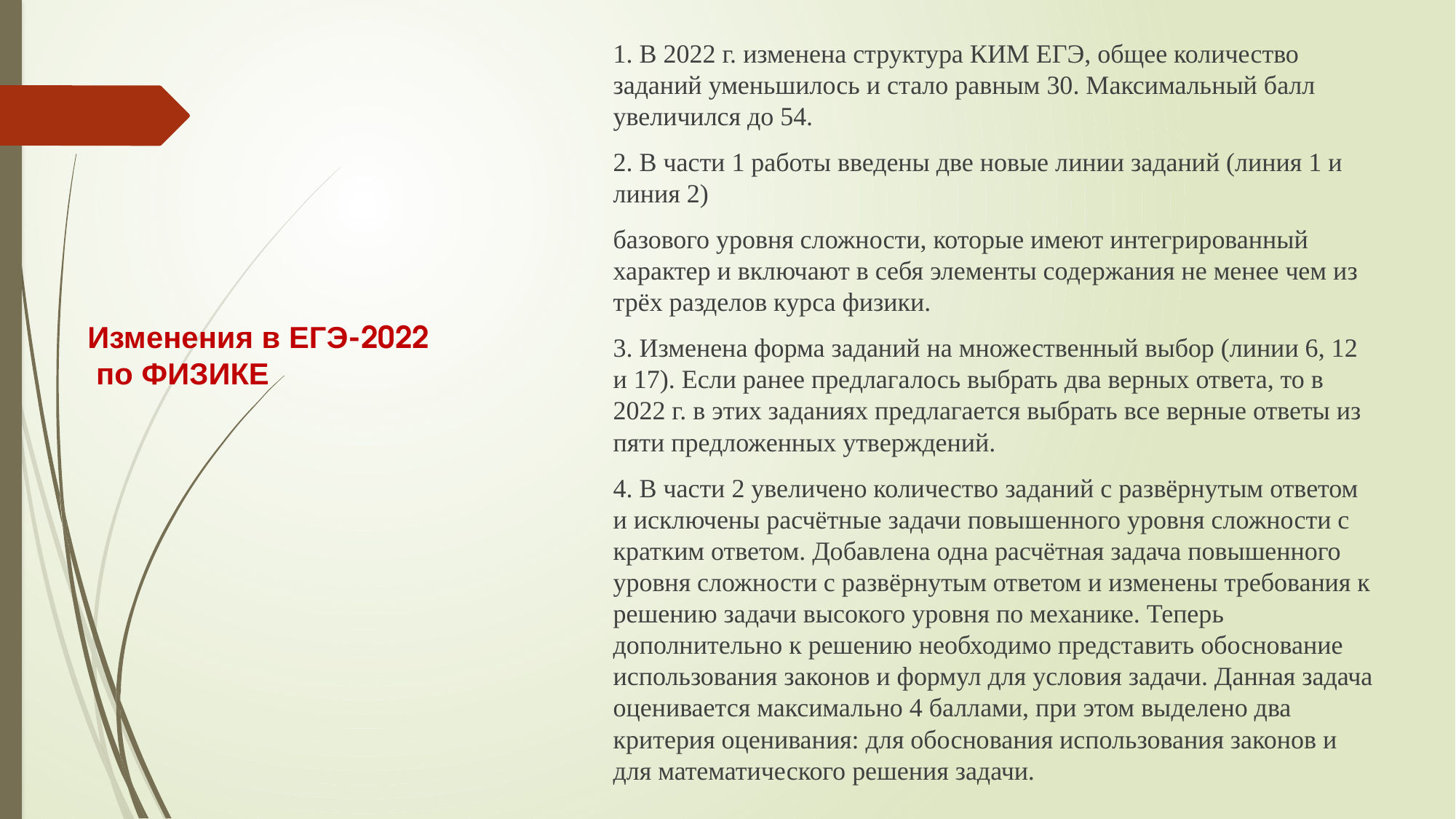

1. В 2022 г. изменена структура КИМ ЕГЭ, общее количество заданий уменьшилось и стало равным 30. Максимальный балл увеличился до 54.
2. В части 1 работы введены две новые линии заданий (линия 1 и линия 2)
базового уровня сложности, которые имеют интегрированный характер и включают в себя элементы содержания не менее чем из трёх разделов курса физики.
3. Изменена форма заданий на множественный выбор (линии 6, 12 и 17). Если ранее предлагалось выбрать два верных ответа, то в 2022 г. в этих заданиях предлагается выбрать все верные ответы из пяти предложенных утверждений.
4. В части 2 увеличено количество заданий с развёрнутым ответом и исключены расчётные задачи повышенного уровня сложности с кратким ответом. Добавлена одна расчётная задача повышенного уровня сложности с развёрнутым ответом и изменены требования к решению задачи высокого уровня по механике. Теперь дополнительно к решению необходимо представить обоснование использования законов и формул для условия задачи. Данная задача оценивается максимально 4 баллами, при этом выделено два критерия оценивания: для обоснования использования законов и для математического решения задачи.
# Изменения в ЕГЭ-2022 по ФИЗИКЕ